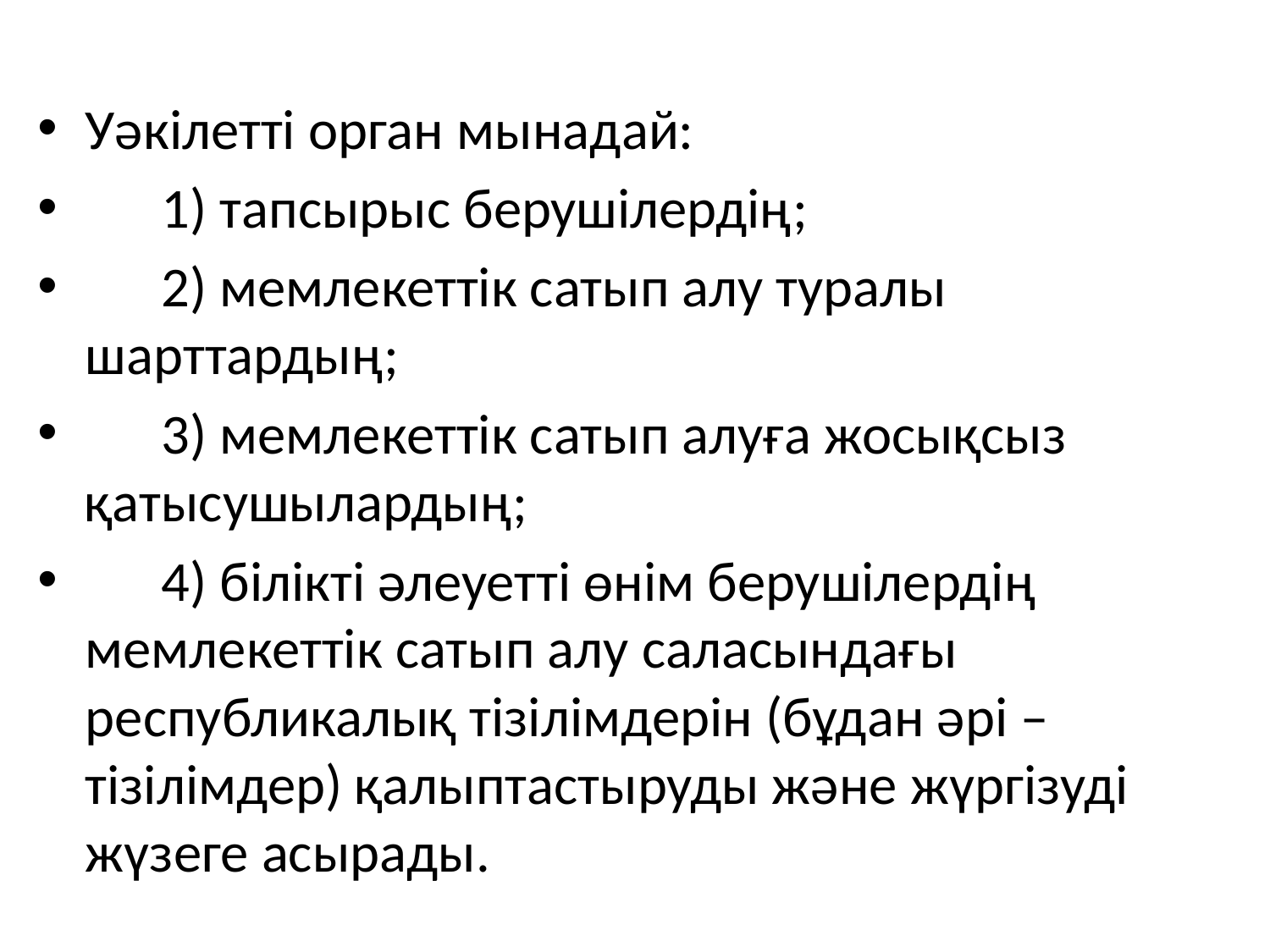

Уәкілетті орган мынадай:
      1) тапсырыс берушілердің;
      2) мемлекеттік сатып алу туралы шарттардың;
      3) мемлекеттік сатып алуға жосықсыз қатысушылардың;
      4) білікті әлеуетті өнім берушілердің мемлекеттік сатып алу саласындағы республикалық тізілімдерін (бұдан әрі – тізілімдер) қалыптастыруды және жүргізуді жүзеге асырады.